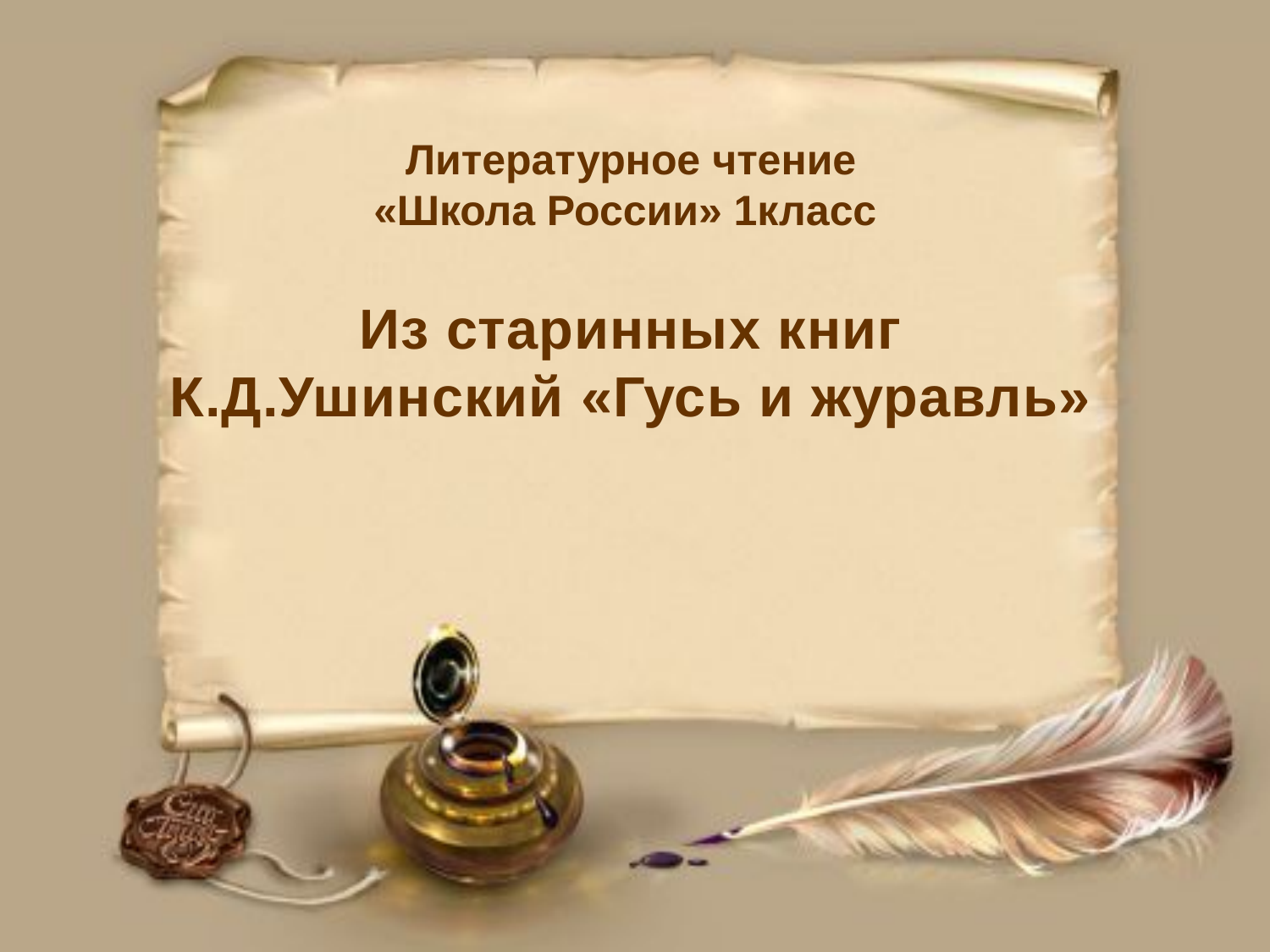

# Литературное чтение «Школа России» 1класс Из старинных книг К.Д.Ушинский «Гусь и журавль»